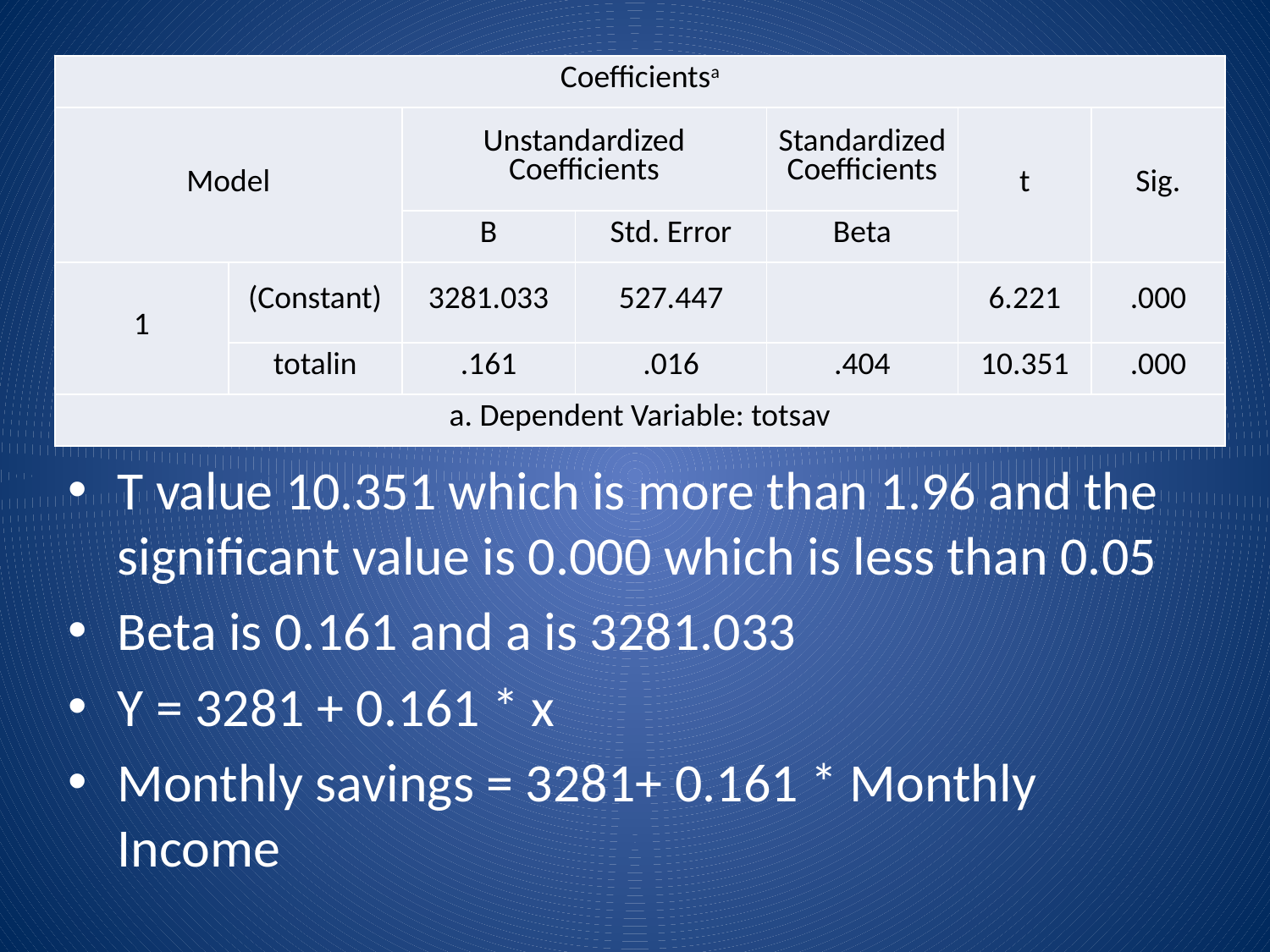

#
| Coefficientsa |  |  |  |  |  |  |
| --- | --- | --- | --- | --- | --- | --- |
| Model |  | Unstandardized Coefficients |  | Standardized Coefficients | t | Sig. |
|  |  | B | Std. Error | Beta |  |  |
| 1 | (Constant) | 3281.033 | 527.447 |  | 6.221 | .000 |
|  | totalin | .161 | .016 | .404 | 10.351 | .000 |
| a. Dependent Variable: totsav |  |  |  |  |  |  |

T value 10.351 which is more than 1.96 and the significant value is 0.000 which is less than 0.05
Beta is 0.161 and a is 3281.033
Y = 3281 + 0.161 * x
Monthly savings = 3281+ 0.161 * Monthly Income